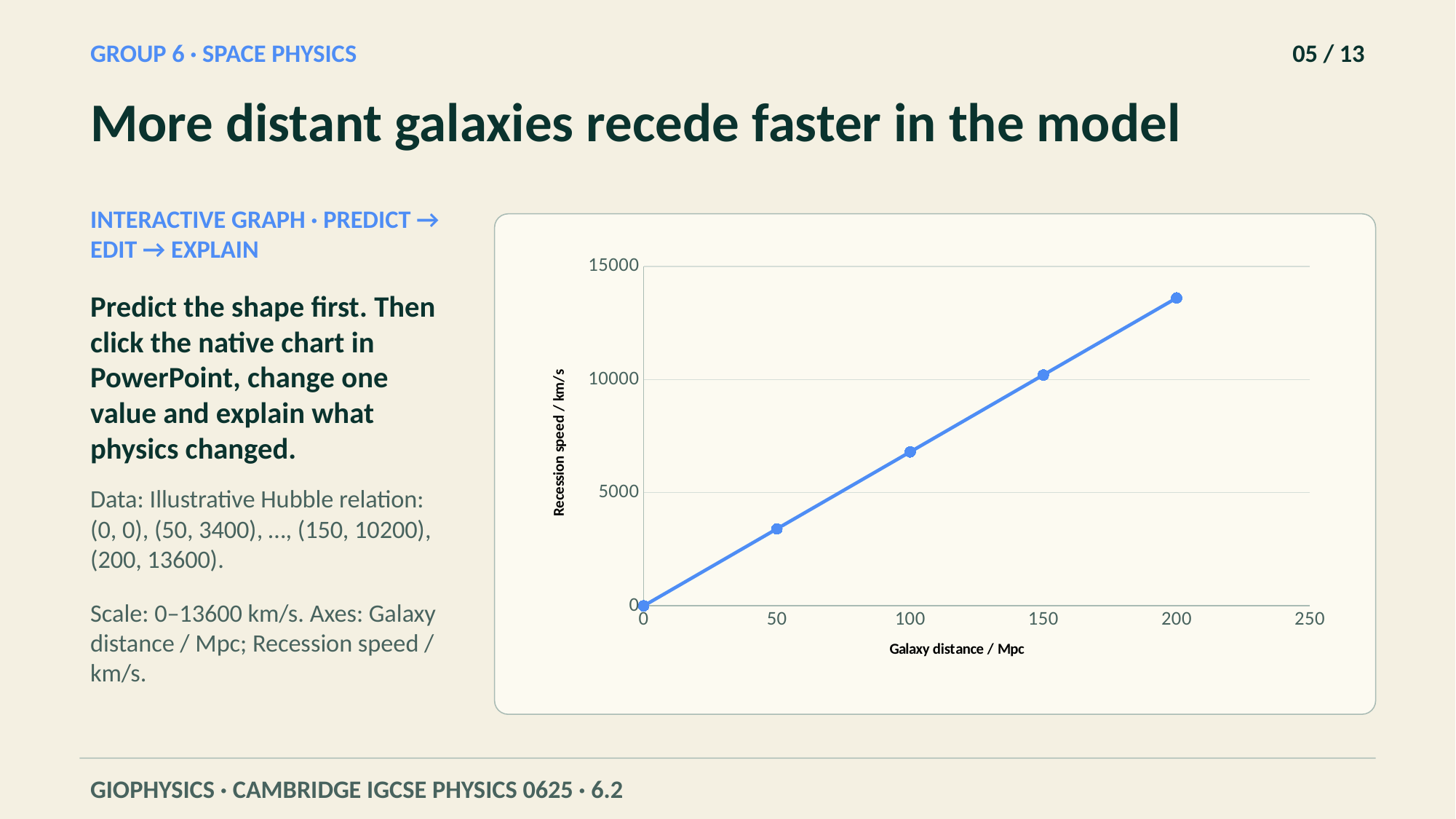

GROUP 6 · SPACE PHYSICS
05 / 13
More distant galaxies recede faster in the model
INTERACTIVE GRAPH · PREDICT → EDIT → EXPLAIN

### Chart

| Category |  |
|---|---|
Predict the shape first. Then click the native chart in PowerPoint, change one value and explain what physics changed.
Data: Illustrative Hubble relation: (0, 0), (50, 3400), …, (150, 10200), (200, 13600).
Scale: 0–13600 km/s. Axes: Galaxy distance / Mpc; Recession speed / km/s.

GIOPHYSICS · CAMBRIDGE IGCSE PHYSICS 0625 · 6.2